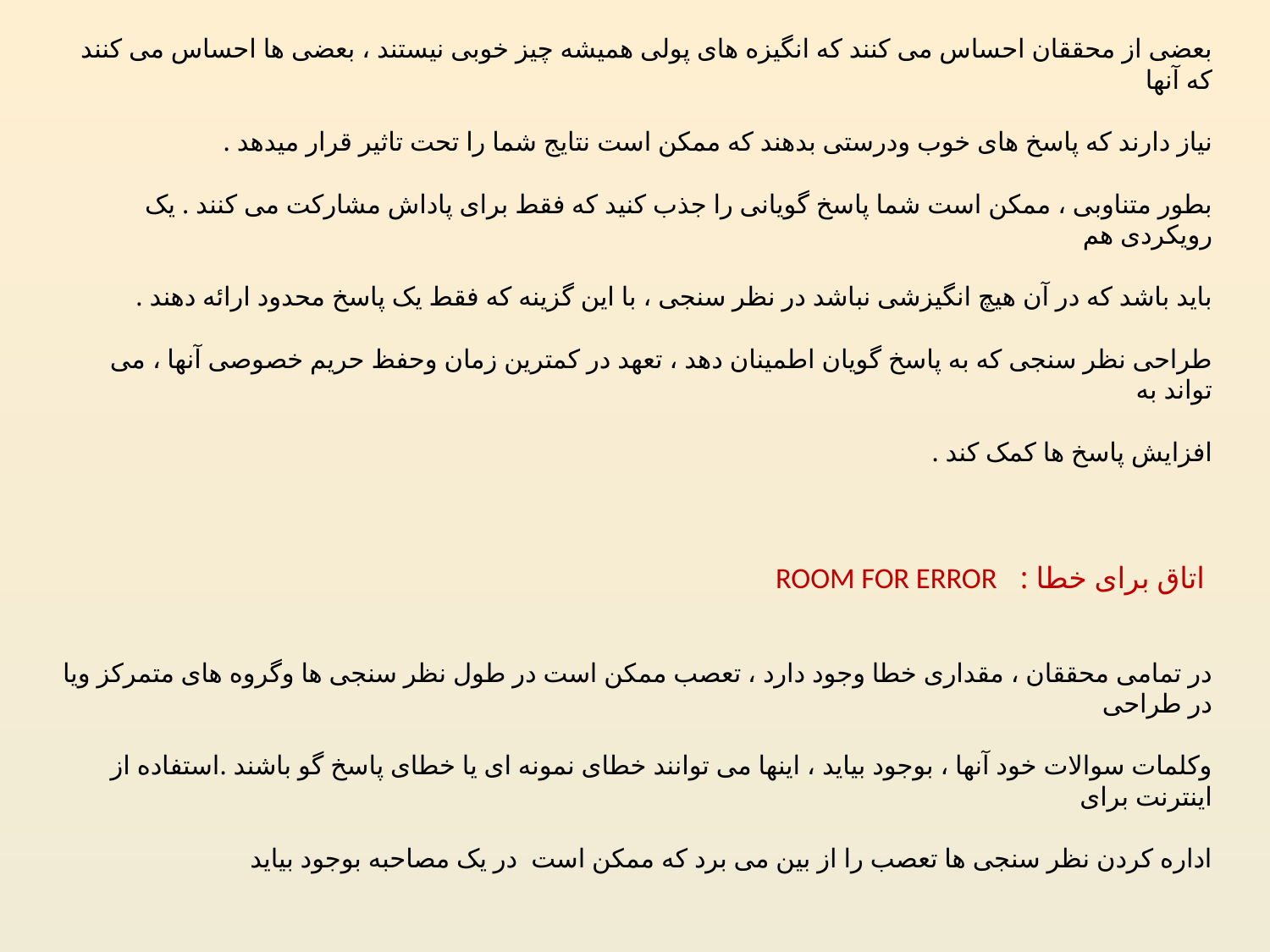

# بعضی از محققان احساس می کنند که انگیزه های پولی همیشه چیز خوبی نیستند ، بعضی ها احساس می کنند که آنها نیاز دارند که پاسخ های خوب ودرستی بدهند که ممکن است نتایج شما را تحت تاثیر قرار میدهد . بطور متناوبی ، ممکن است شما پاسخ گویانی را جذب کنید که فقط برای پاداش مشارکت می کنند . یک رویکردی هم باید باشد که در آن هیچ انگیزشی نباشد در نظر سنجی ، با این گزینه که فقط یک پاسخ محدود ارائه دهند . طراحی نظر سنجی که به پاسخ گویان اطمینان دهد ، تعهد در کمترین زمان وحفظ حریم خصوصی آنها ، می تواند به افزایش پاسخ ها کمک کند . اتاق برای خطا :   room for error در تمامی محققان ، مقداری خطا وجود دارد ، تعصب ممکن است در طول نظر سنجی ها وگروه های متمرکز ویا در طراحی وکلمات سوالات خود آنها ، بوجود بیاید ، اینها می توانند خطای نمونه ای یا خطای پاسخ گو باشند .استفاده از اینترنت برای اداره کردن نظر سنجی ها تعصب را از بین می برد که ممکن است  در یک مصاحبه بوجود بیاید